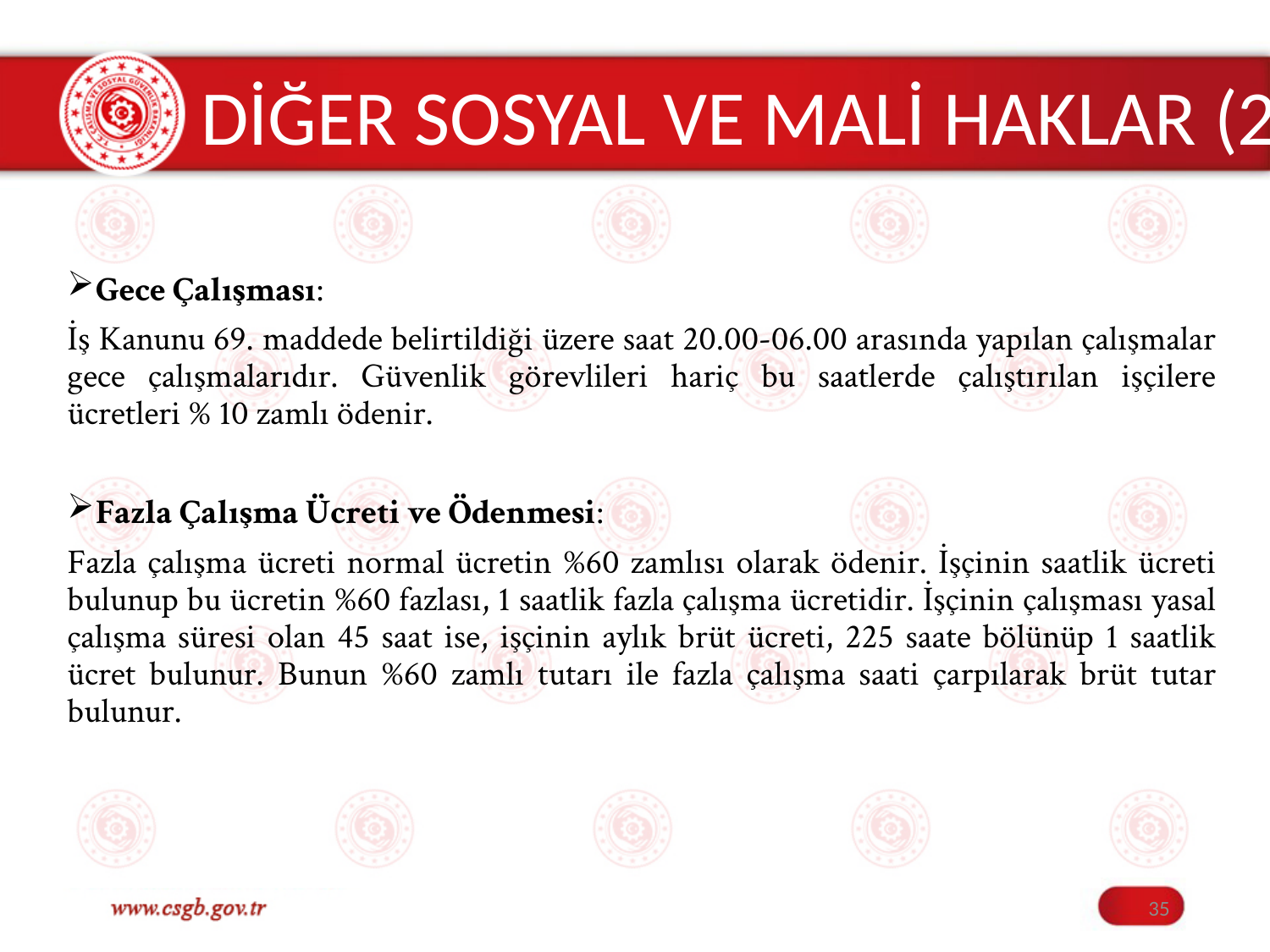

# DİĞER SOSYAL VE MALİ HAKLAR (2)

Gece Çalışması:
İş Kanunu 69. maddede belirtildiği üzere saat 20.00-06.00 arasında yapılan çalışmalar gece çalışmalarıdır. Güvenlik görevlileri hariç bu saatlerde çalıştırılan işçilere ücretleri % 10 zamlı ödenir.

Fazla Çalışma Ücreti ve Ödenmesi:
Fazla çalışma ücreti normal ücretin %60 zamlısı olarak ödenir. İşçinin saatlik ücreti bulunup bu ücretin %60 fazlası, 1 saatlik fazla çalışma ücretidir. İşçinin çalışması yasal çalışma süresi olan 45 saat ise, işçinin aylık brüt ücreti, 225 saate bölünüp 1 saatlik ücret bulunur. Bunun %60 zamlı tutarı ile fazla çalışma saati çarpılarak brüt tutar bulunur.

35